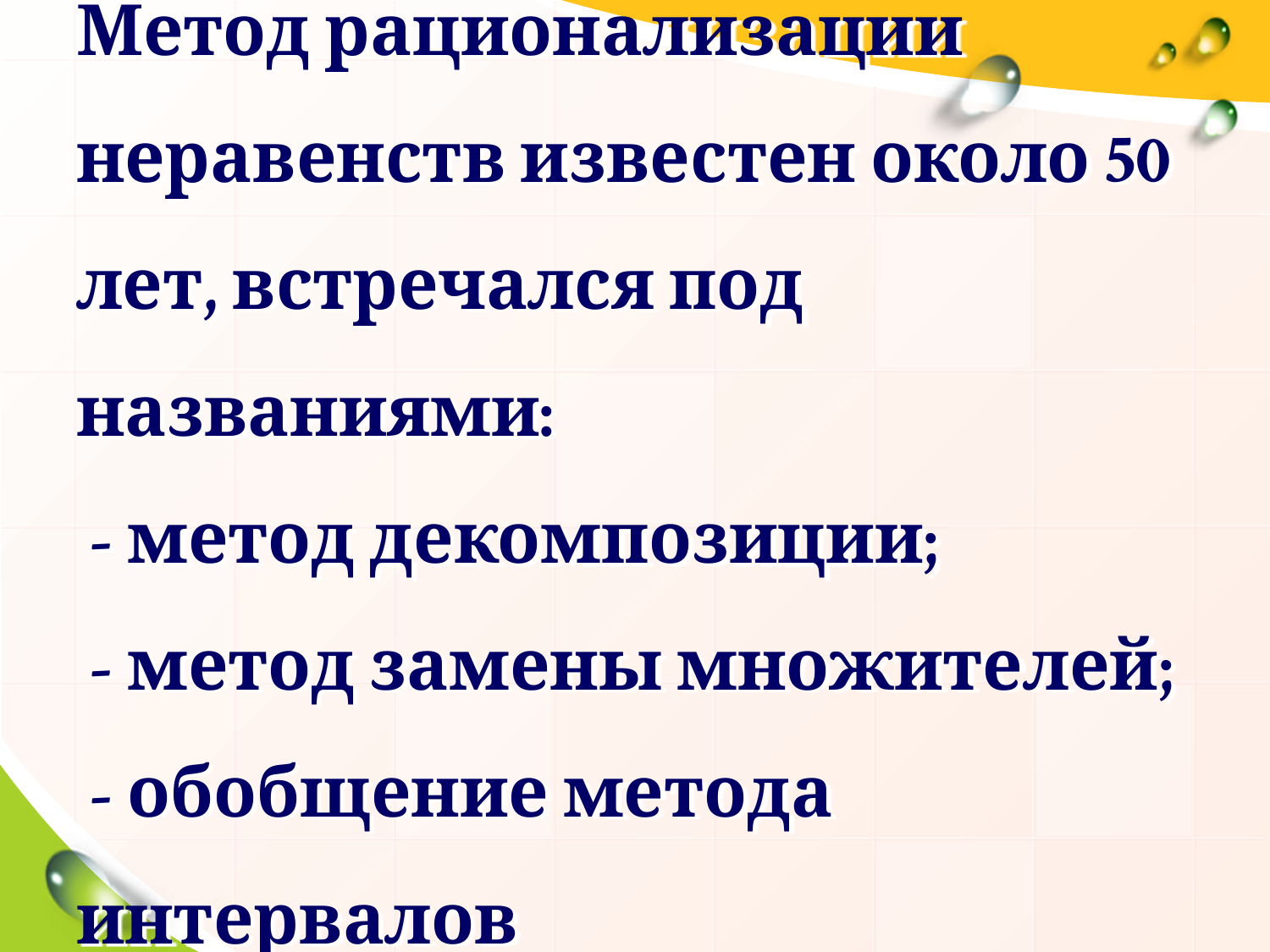

# Метод рационализации неравенств известен около 50 лет, встречался под названиями: - метод декомпозиции; - метод замены множителей; - обобщение метода интервалов